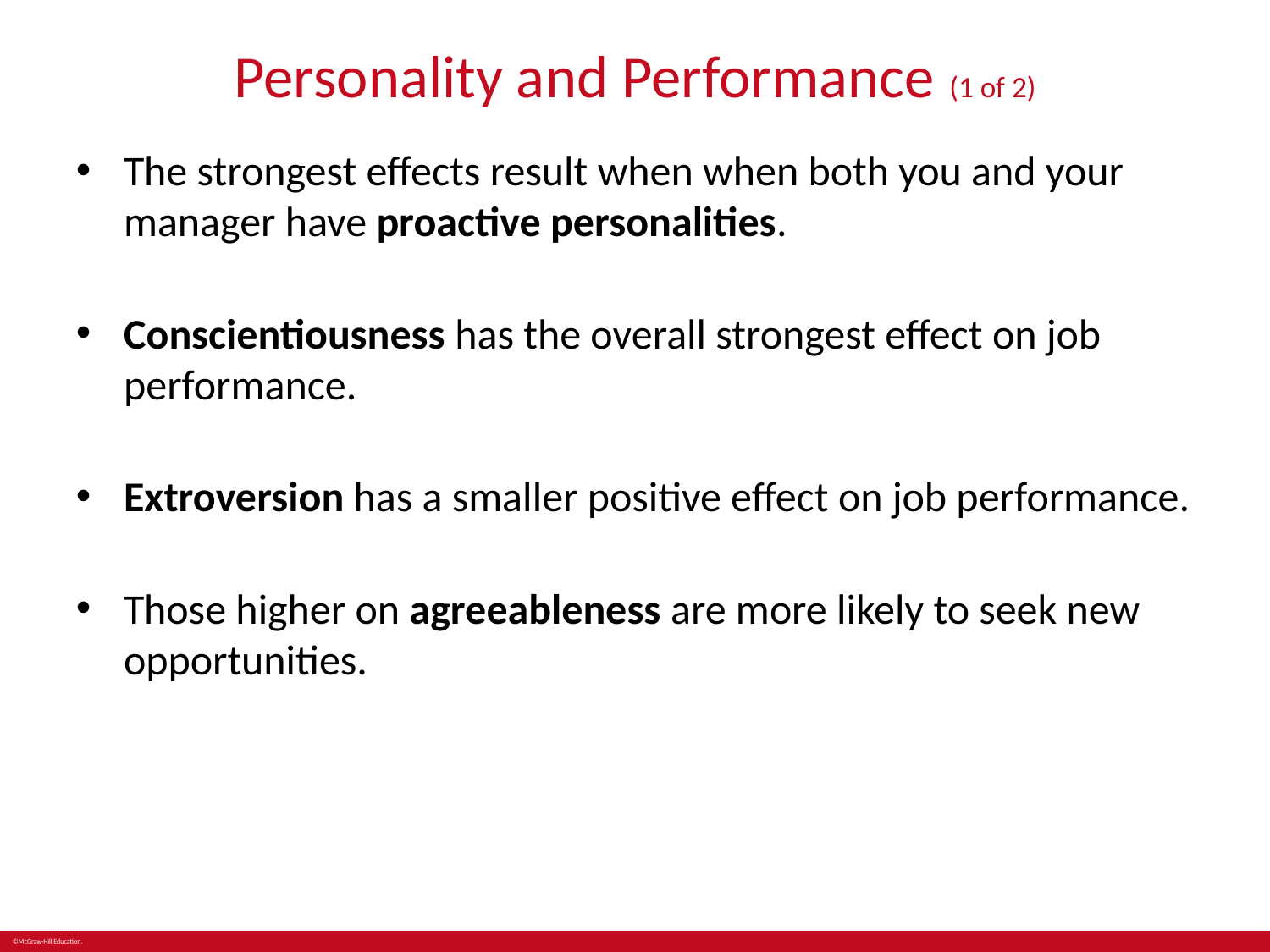

# Personality and Performance (1 of 2)
The strongest effects result when when both you and your manager have proactive personalities.

Conscientiousness has the overall strongest effect on job performance.

Extroversion has a smaller positive effect on job performance.

Those higher on agreeableness are more likely to seek new opportunities.